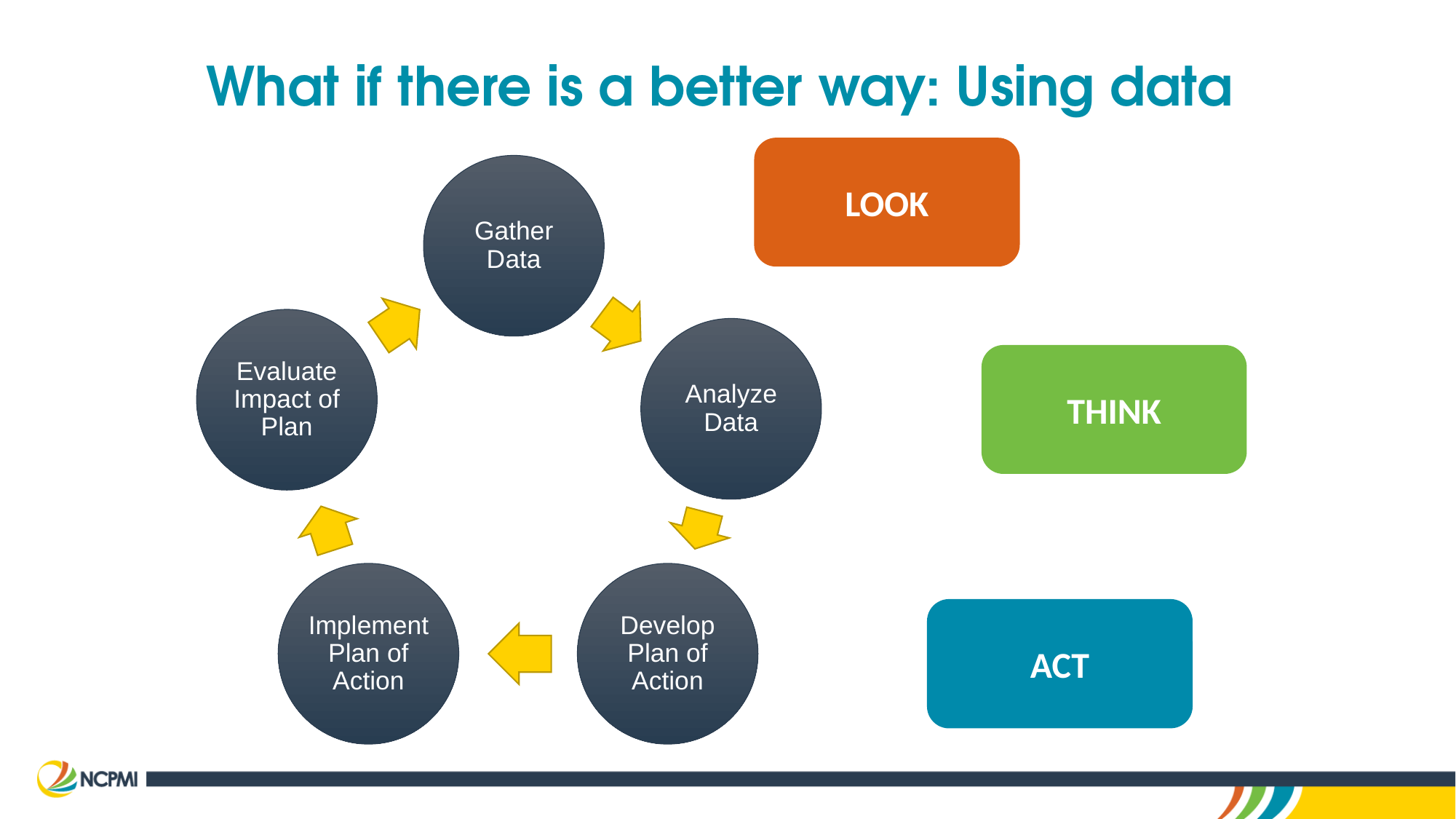

What if there is a better way: Using data
LOOK
Gather Data

Analyze Data

Develop Plan of Action

Implement Plan of Action

Evaluate Impact of Plan

THINK
ACT